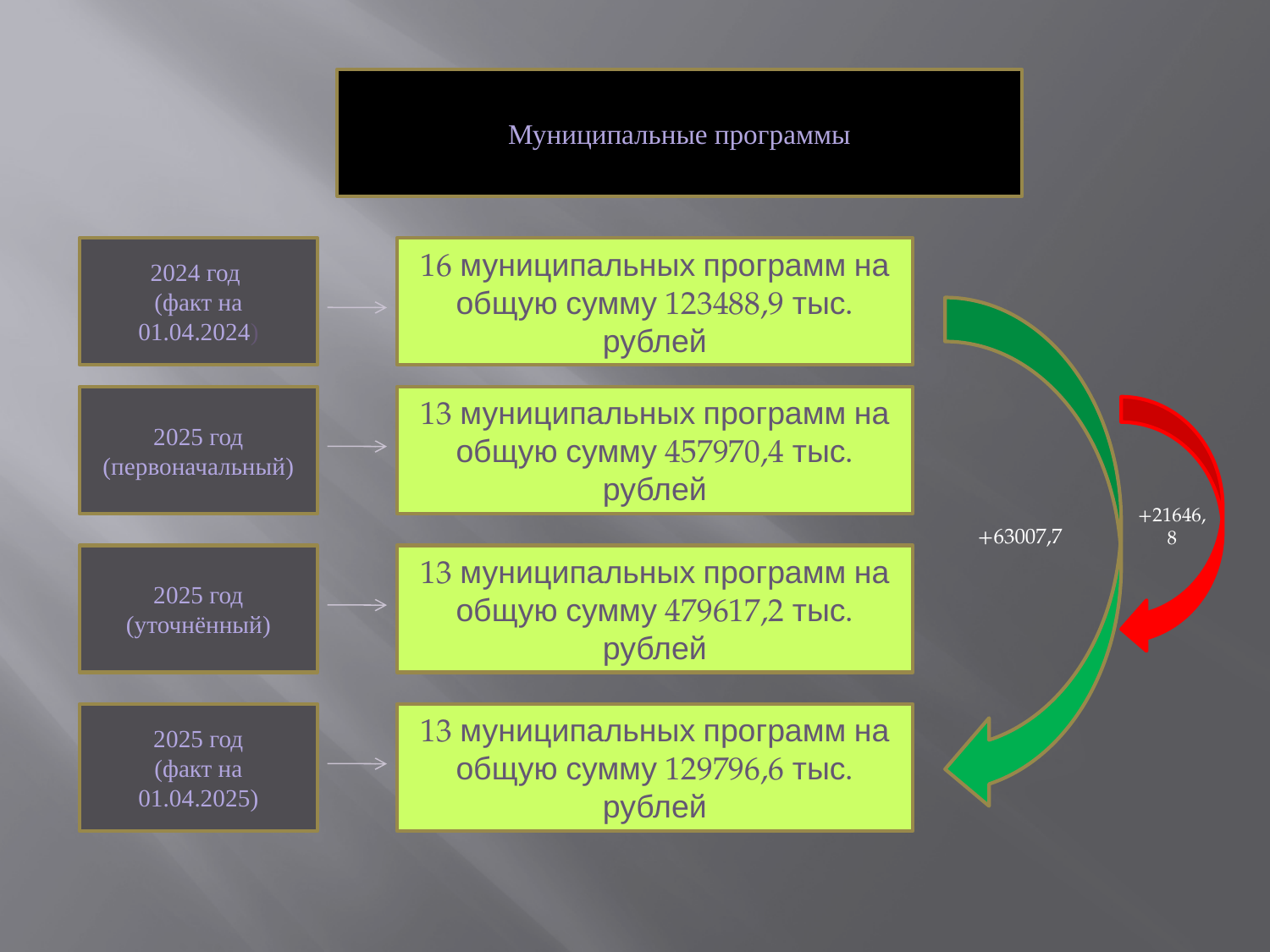

Муниципальные программы
2024 год
(факт на 01.04.2024)
16 муниципальных программ на общую сумму 123488,9 тыс. рублей

2025 год (первоначальный)
13 муниципальных программ на общую сумму 457970,4 тыс. рублей
+21646,8

+63007,7
2025 год (уточнённый)
13 муниципальных программ на общую сумму 479617,2 тыс. рублей
2025 год
(факт на 01.04.2025)
13 муниципальных программ на общую сумму 129796,6 тыс. рублей